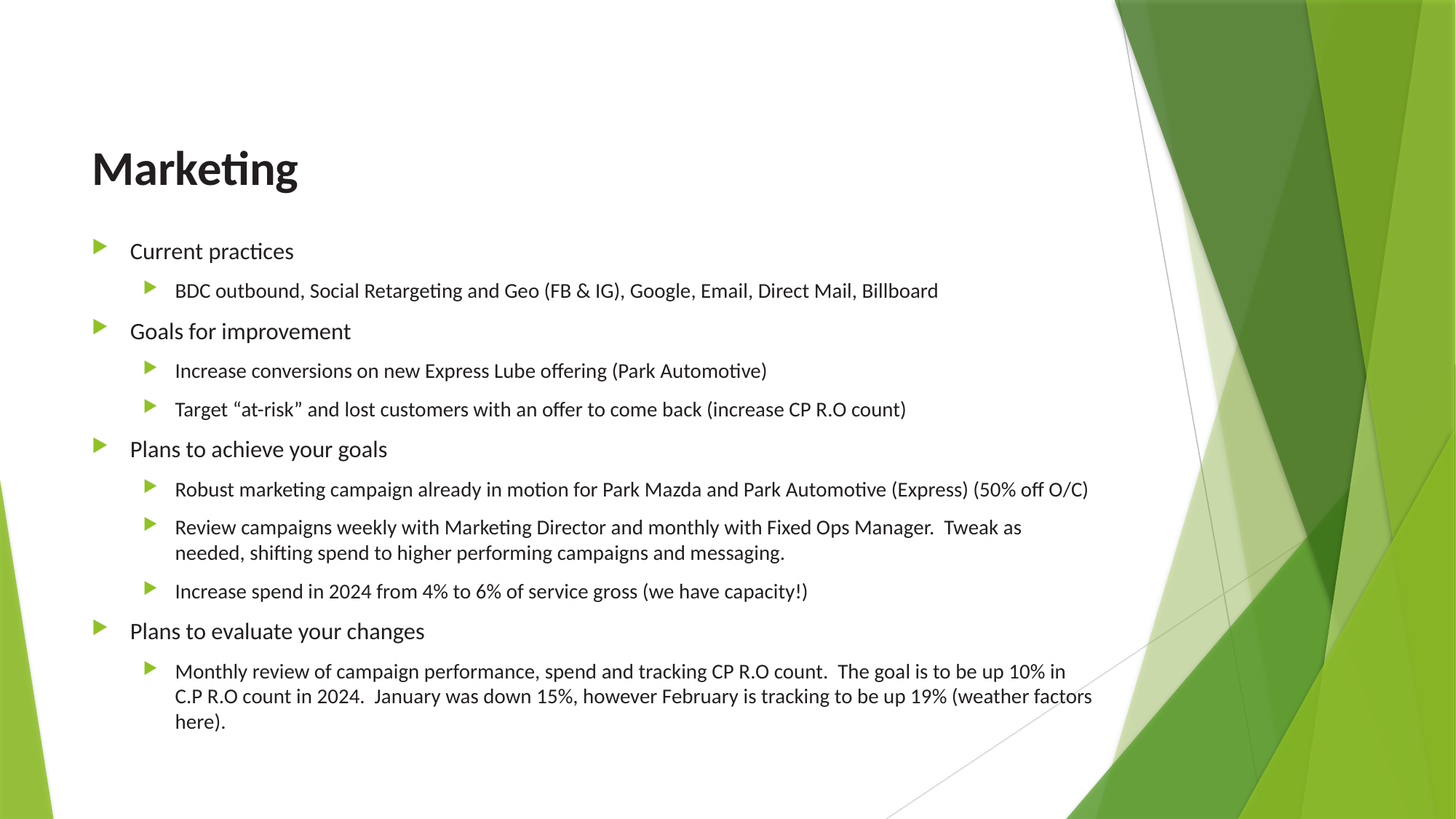

# Marketing

Current practices
BDC outbound, Social Retargeting and Geo (FB & IG), Google, Email, Direct Mail, Billboard
Goals for improvement
Increase conversions on new Express Lube offering (Park Automotive)
Target “at-risk” and lost customers with an offer to come back (increase CP R.O count)
Plans to achieve your goals
Robust marketing campaign already in motion for Park Mazda and Park Automotive (Express) (50% off O/C)
Review campaigns weekly with Marketing Director and monthly with Fixed Ops Manager.  Tweak as needed, shifting spend to higher performing campaigns and messaging.
Increase spend in 2024 from 4% to 6% of service gross (we have capacity!)
Plans to evaluate your changes
Monthly review of campaign performance, spend and tracking CP R.O count.  The goal is to be up 10% in C.P R.O count in 2024.  January was down 15%, however February is tracking to be up 19% (weather factors here).